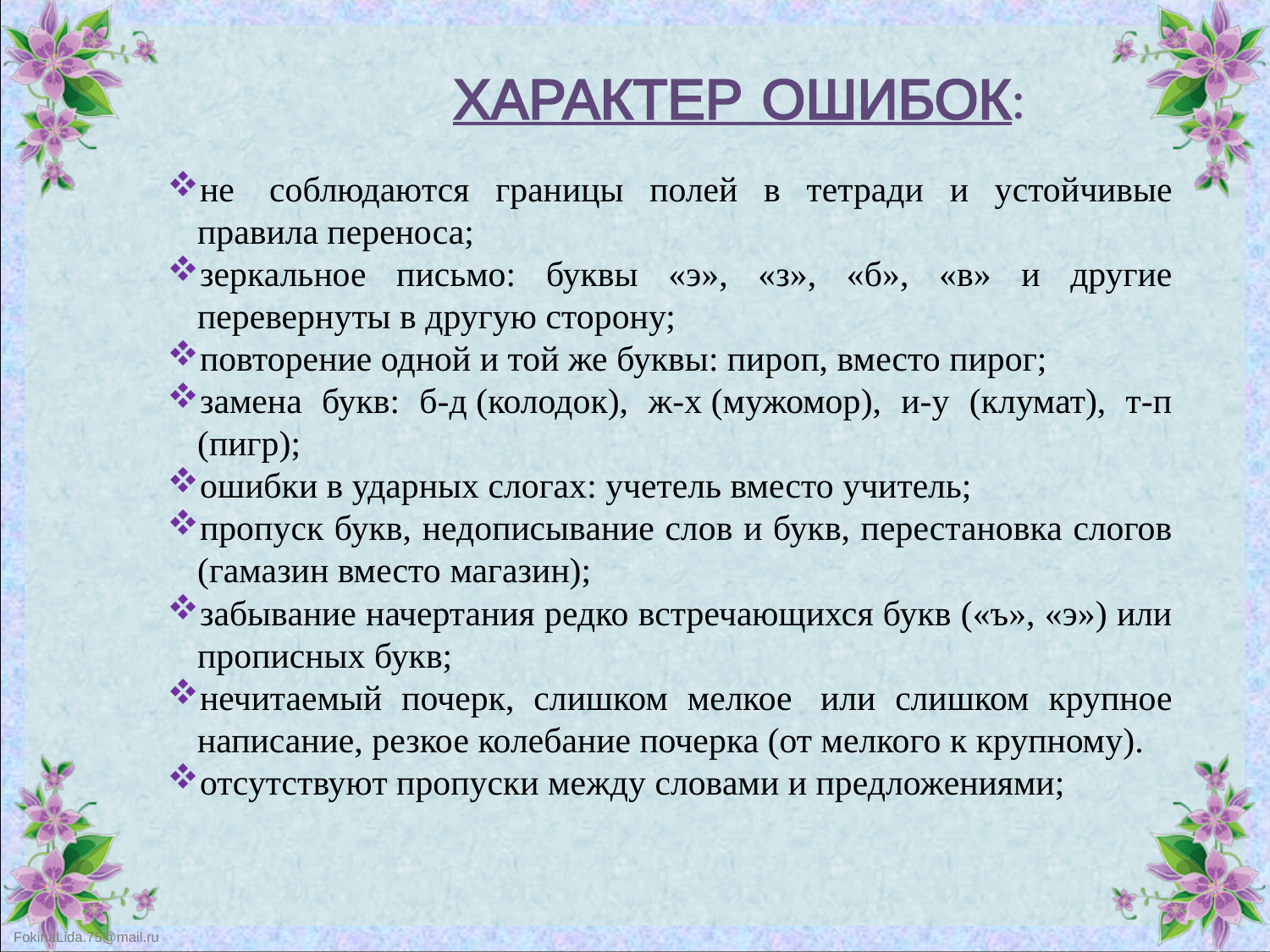

ХАРАКТЕР ОШИБОК:
не  соблюдаются границы полей в тетради и устойчивые правила переноса;
зеркальное письмо: буквы «э», «з», «б», «в» и другие перевернуты в другую сторону;
повторение одной и той же буквы: пироп, вместо пирог;
замена букв: б-д (колодок), ж-х (мужомор), и-у (клумат), т-п (пигр);
ошибки в ударных слогах: учетель вместо учитель;
пропуск букв, недописывание слов и букв, перестановка слогов (гамазин вместо магазин);
забывание начертания редко встречающихся букв («ъ», «э») или прописных букв;
нечитаемый почерк, слишком мелкое  или слишком крупное написание, резкое колебание почерка (от мелкого к крупному).
отсутствуют пропуски между словами и предложениями;